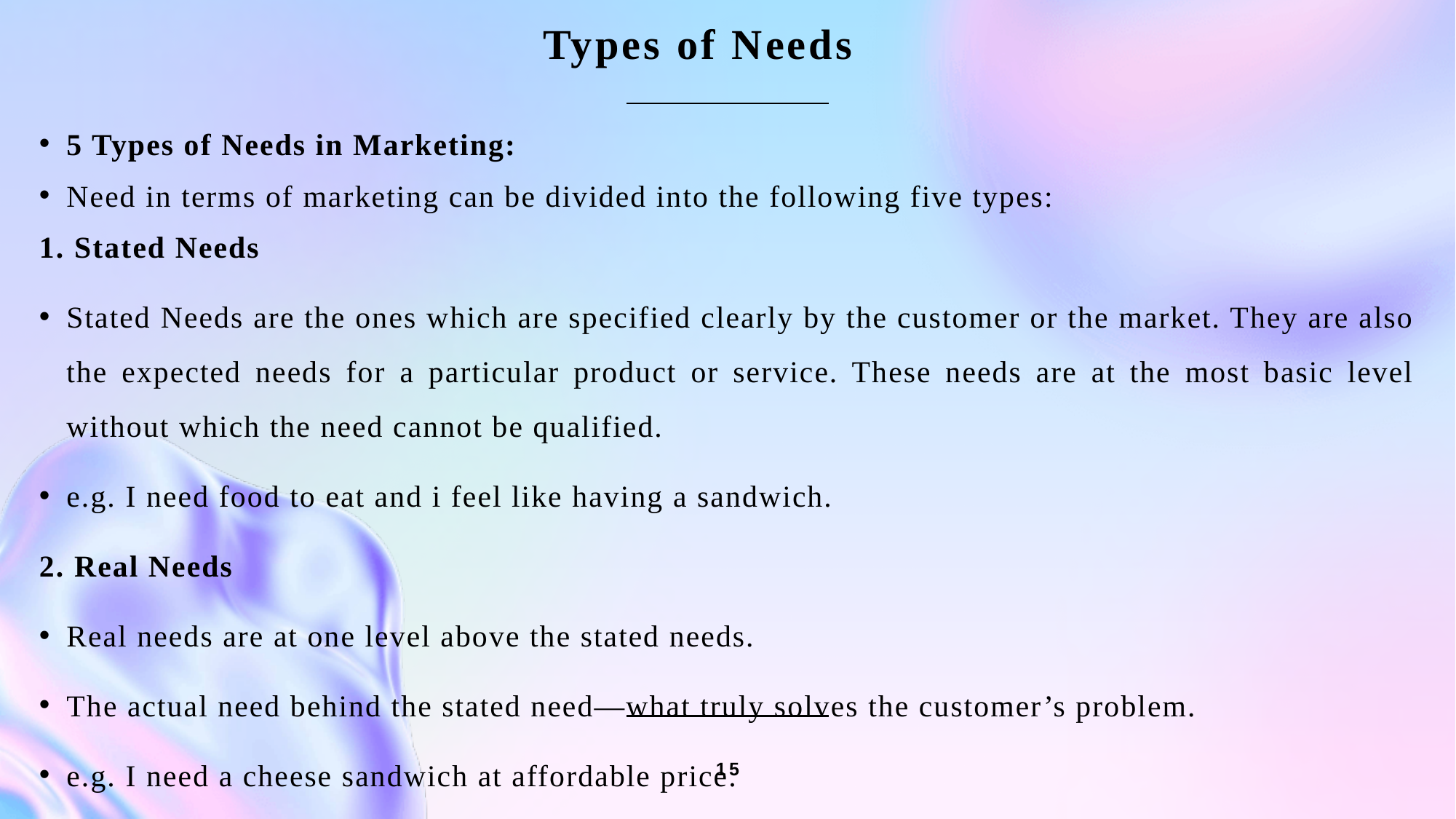

Types of Needs
5 Types of Needs in Marketing:
Need in terms of marketing can be divided into the following five types:
1. Stated Needs
Stated Needs are the ones which are specified clearly by the customer or the market. They are also the expected needs for a particular product or service. These needs are at the most basic level without which the need cannot be qualified.
e.g. I need food to eat and i feel like having a sandwich.
2. Real Needs
Real needs are at one level above the stated needs.
The actual need behind the stated need—what truly solves the customer’s problem.
e.g. I need a cheese sandwich at affordable price.

15